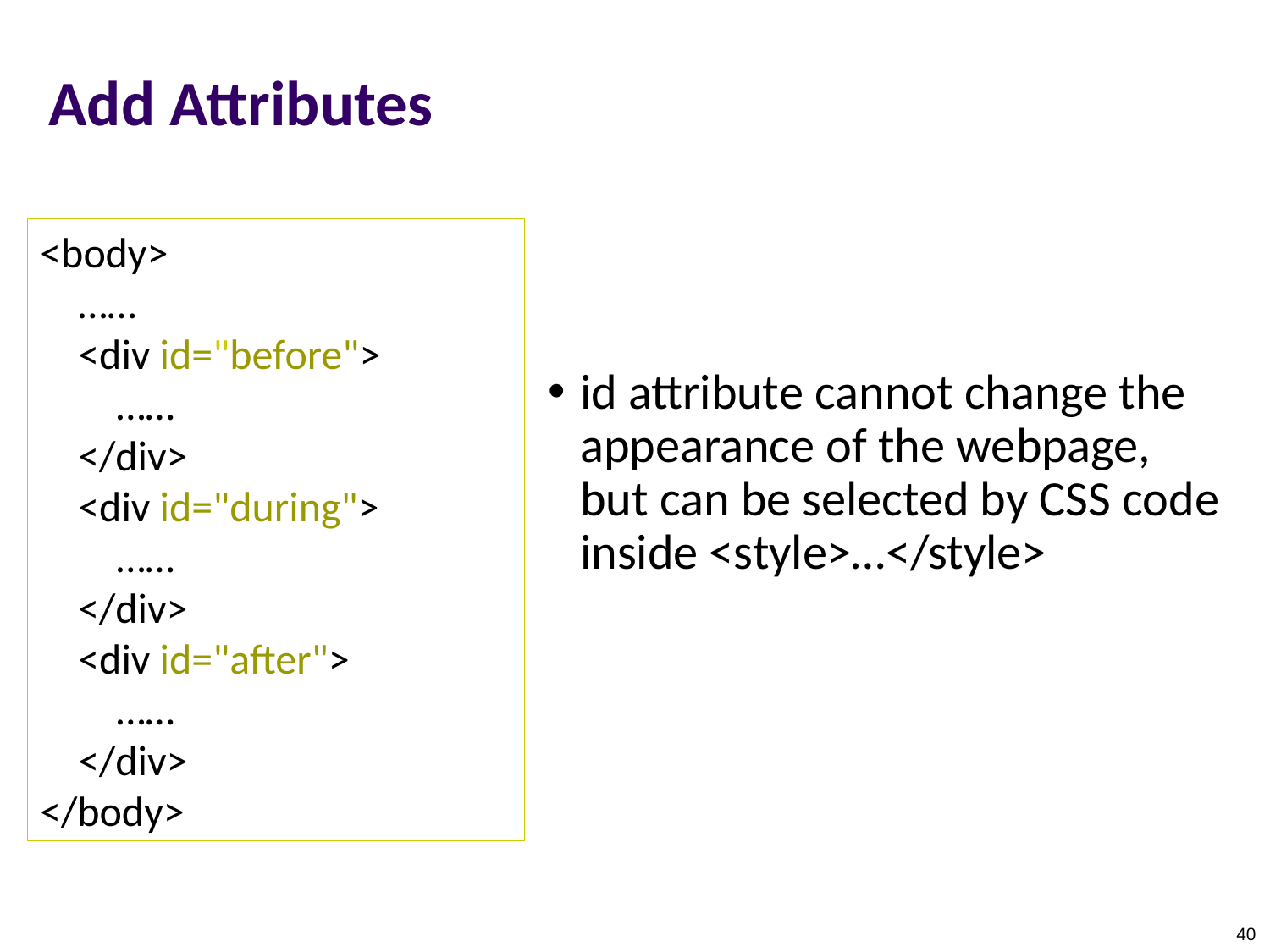

Add Attributes
<body>
    ……
    <div id="before">
        ……
    </div>
    <div id="during">
        ……
    </div>
    <div id="after">
        ……
    </div>
</body>
id attribute cannot change the appearance of the webpage, but can be selected by CSS code inside <style>…</style>
40